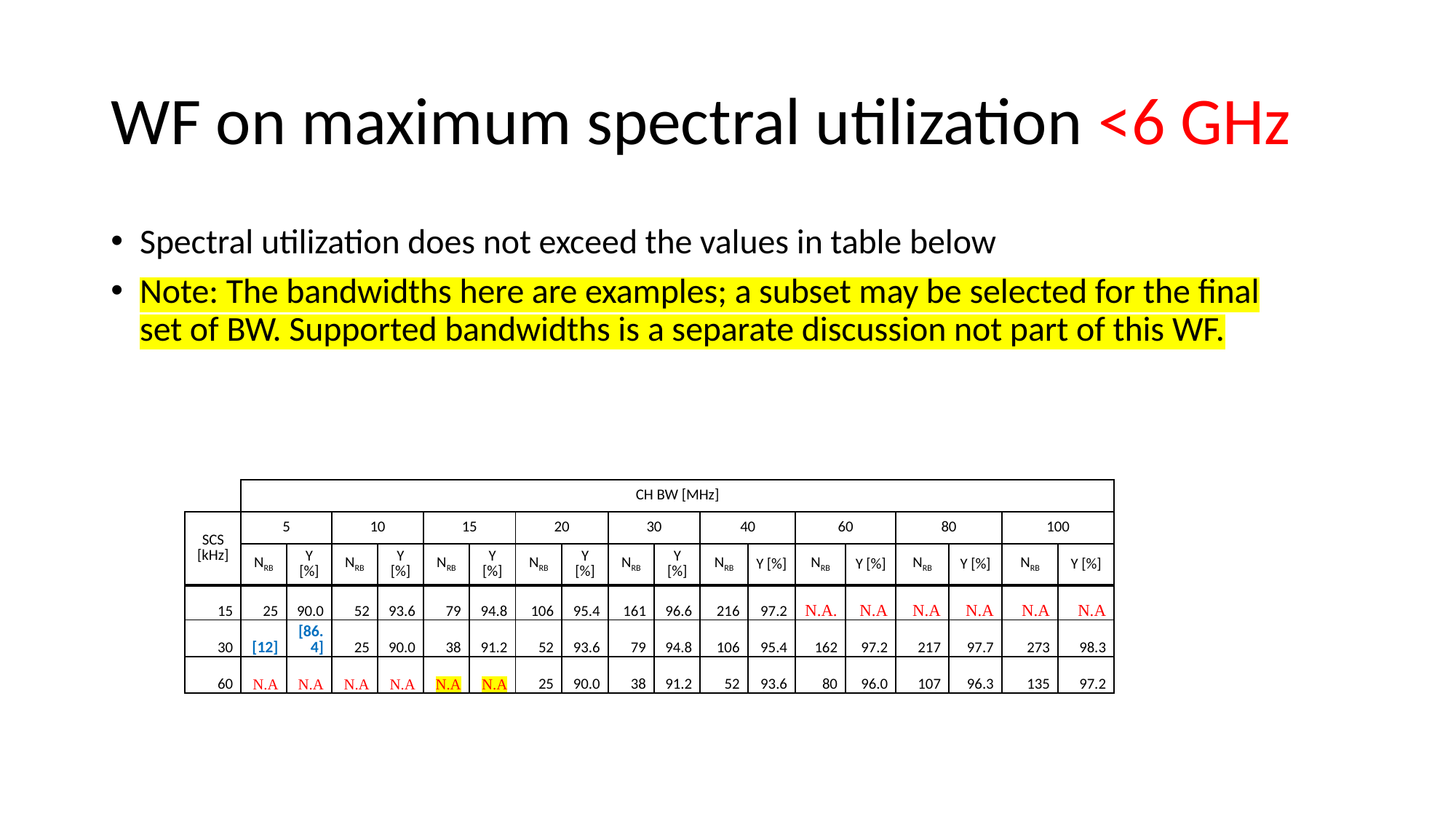

# WF on maximum spectral utilization <6 GHz
Spectral utilization does not exceed the values in table below
Note: The bandwidths here are examples; a subset may be selected for the final set of BW. Supported bandwidths is a separate discussion not part of this WF.
|  | CH BW [MHz] |  |  |  |  |  |  |  |  |  |  |  |  |  |  |  |  |  |
| --- | --- | --- | --- | --- | --- | --- | --- | --- | --- | --- | --- | --- | --- | --- | --- | --- | --- | --- |
| SCS [kHz] | 5 |  | 10 |  | 15 |  | 20 |  | 30 |  | 40 |  | 60 |  | 80 |  | 100 |  |
|  | NRB | Y [%] | NRB | Y [%] | NRB | Y [%] | NRB | Y [%] | NRB | Y [%] | NRB | Y [%] | NRB | Y [%] | NRB | Y [%] | NRB | Y [%] |
| 15 | 25 | 90.0 | 52 | 93.6 | 79 | 94.8 | 106 | 95.4 | 161 | 96.6 | 216 | 97.2 | N.A. | N.A | N.A | N.A | N.A | N.A |
| 30 | [12] | [86.4] | 25 | 90.0 | 38 | 91.2 | 52 | 93.6 | 79 | 94.8 | 106 | 95.4 | 162 | 97.2 | 217 | 97.7 | 273 | 98.3 |
| 60 | N.A | N.A | N.A | N.A | N.A | N.A | 25 | 90.0 | 38 | 91.2 | 52 | 93.6 | 80 | 96.0 | 107 | 96.3 | 135 | 97.2 |